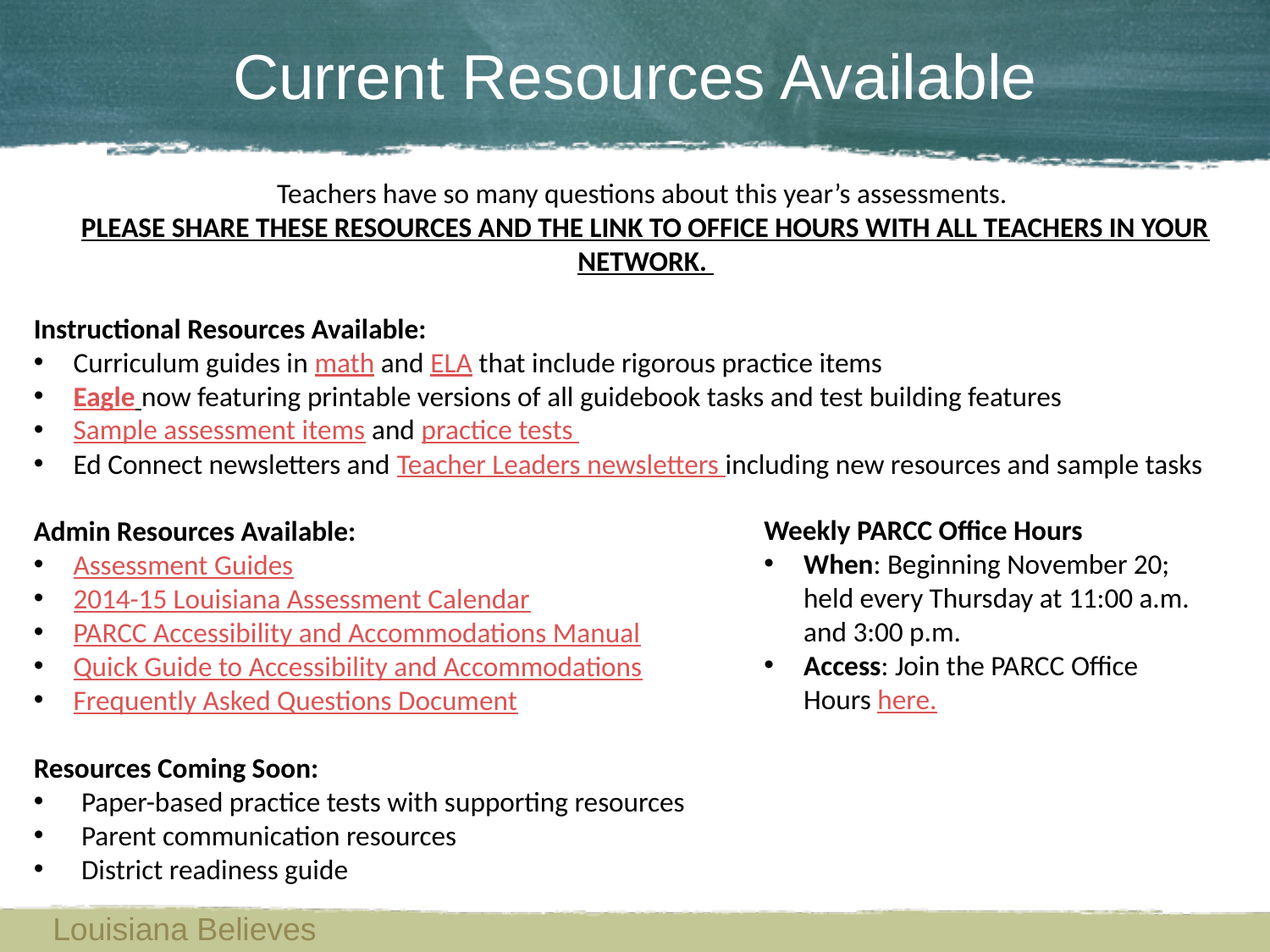

# Current Resources Available
Teachers have so many questions about this year’s assessments.
PLEASE SHARE THESE RESOURCES AND THE LINK TO OFFICE HOURS WITH ALL TEACHERS IN YOUR NETWORK.

Instructional Resources Available:
Curriculum guides in math and ELA that include rigorous practice items
Eagle now featuring printable versions of all guidebook tasks and test building features
Sample assessment items and practice tests
Ed Connect newsletters and Teacher Leaders newsletters including new resources and sample tasks

Admin Resources Available:
Assessment Guides
2014-15 Louisiana Assessment Calendar
PARCC Accessibility and Accommodations Manual
Quick Guide to Accessibility and Accommodations
Frequently Asked Questions Document

Resources Coming Soon:
Paper-based practice tests with supporting resources
Parent communication resources
District readiness guide

Weekly PARCC Office Hours
When: Beginning November 20; held every Thursday at 11:00 a.m. and 3:00 p.m.
Access: Join the PARCC Office Hours here.

Louisiana Believes